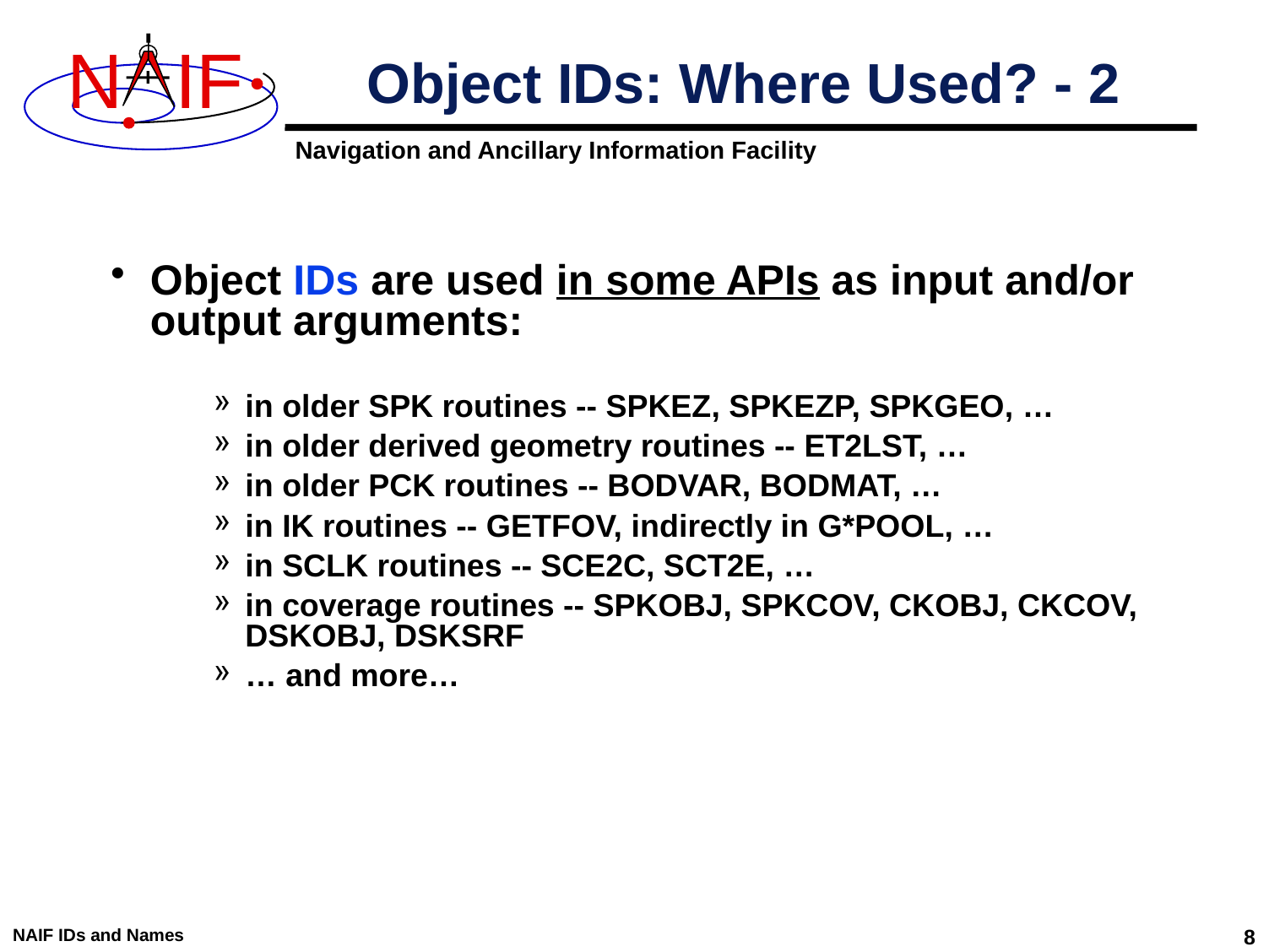

# Object IDs: Where Used? - 2

Object IDs are used in some APIs as input and/or output arguments:

in older SPK routines -- SPKEZ, SPKEZP, SPKGEO, …
in older derived geometry routines -- ET2LST, …
in older PCK routines -- BODVAR, BODMAT, …
in IK routines -- GETFOV, indirectly in G*POOL, …
in SCLK routines -- SCE2C, SCT2E, …
in coverage routines -- SPKOBJ, SPKCOV, CKOBJ, CKCOV, DSKOBJ, DSKSRF
… and more…
NAIF IDs and Names
8